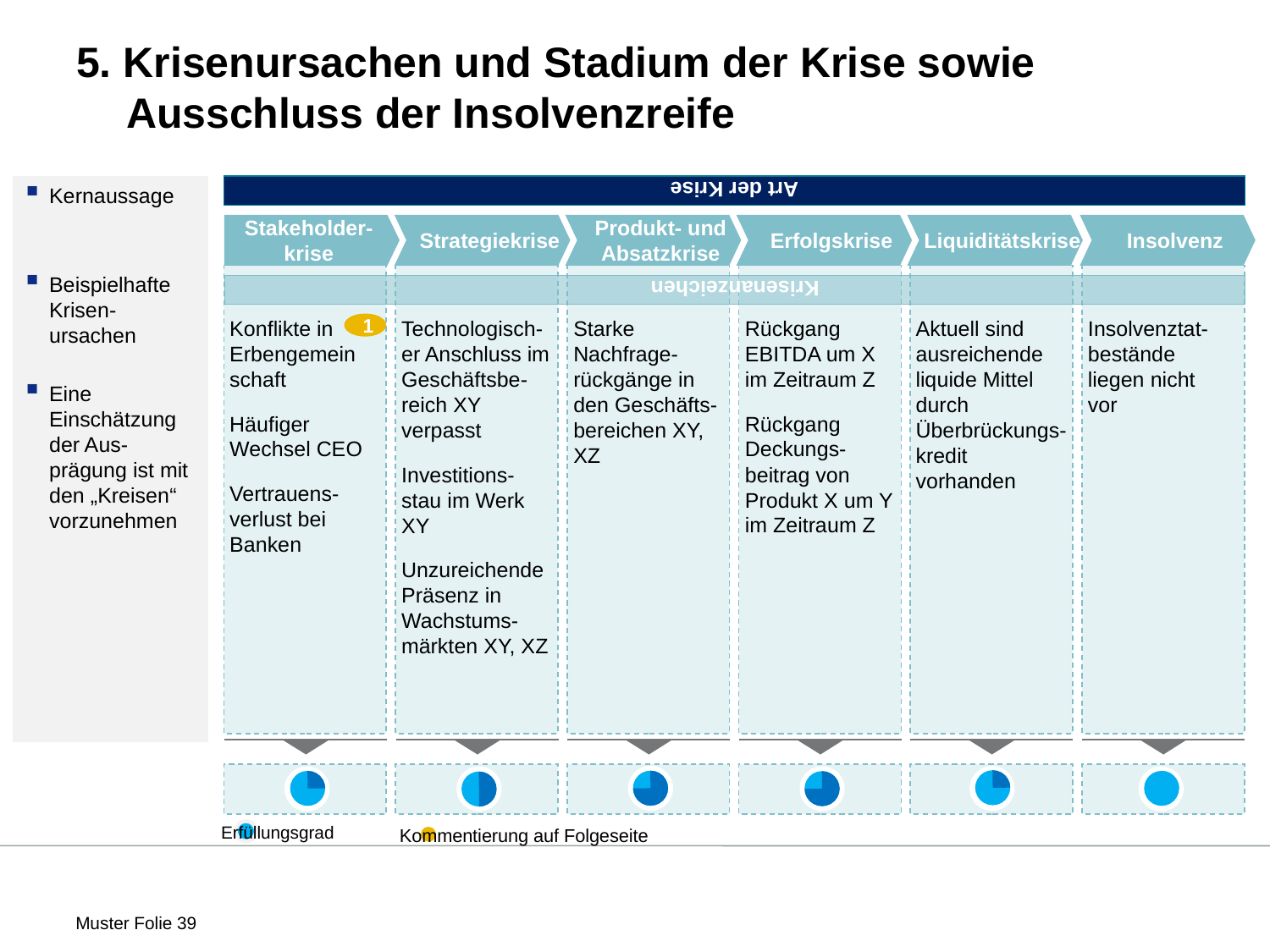

Art der Krise
Krisenanzeichen
# 5. Krisenursachen und Stadium der Krise sowie Ausschluss der Insolvenzreife
Kernaussage

Beispielhafte Krisen-ursachen

Eine Einschätzung der Aus-prägung ist mit den „Kreisen“ vorzunehmen
Stakeholder-krise
Strategiekrise
Produkt- und
Absatzkrise
Erfolgskrise
Liquiditätskrise
Insolvenz

Konflikte in Erbengemeinschaft
Häufiger Wechsel CEO
Vertrauens-verlust bei Banken
Technologisch-er Anschluss im Geschäftsbe-reich XY verpasst
Investitions-stau im Werk XY
Unzureichende Präsenz in Wachstums-märkten XY, XZ

Starke Nachfrage-rückgänge in den Geschäfts-bereichen XY, XZ
Rückgang EBITDA um X im Zeitraum Z
Rückgang Deckungs-beitrag von Produkt X um Y im Zeitraum Z
Aktuell sind ausreichende liquide Mittel durch Überbrückungs-kredit vorhanden
Insolvenztat-bestände liegen nicht vor
1

Erfüllungsgrad
Kommentierung auf Folgeseite

 Muster Folie 39